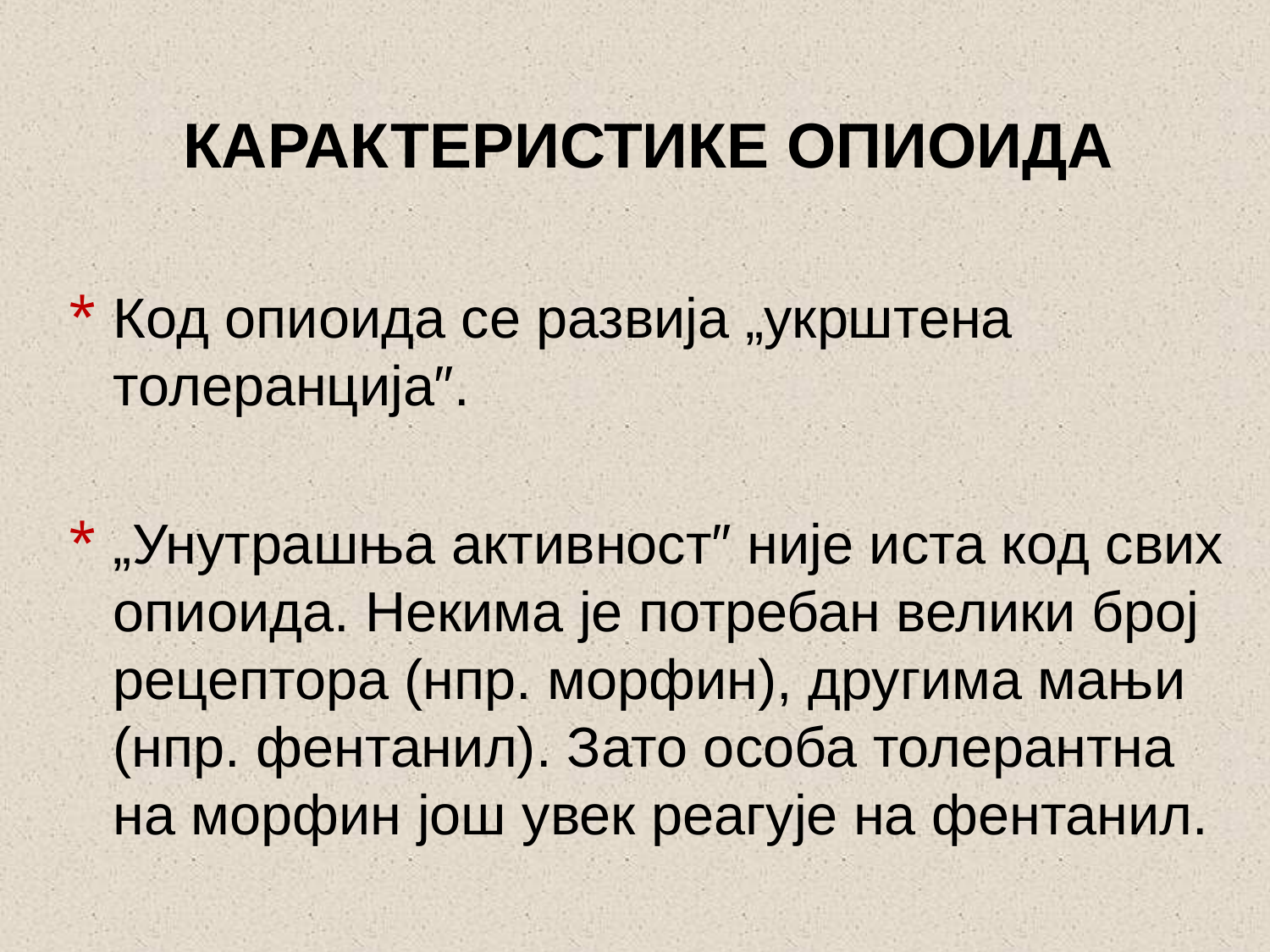

# КАРАКТЕРИСТИКЕ ОПИОИДА
Код опиоида се развија „укрштена толеранција″.

„Унутрашња активност″ није иста код свих опиоида. Некима је потребан велики број рецептора (нпр. морфин), другима мањи (нпр. фентанил). Зато особа толерантна на морфин још увек реагује на фентанил.